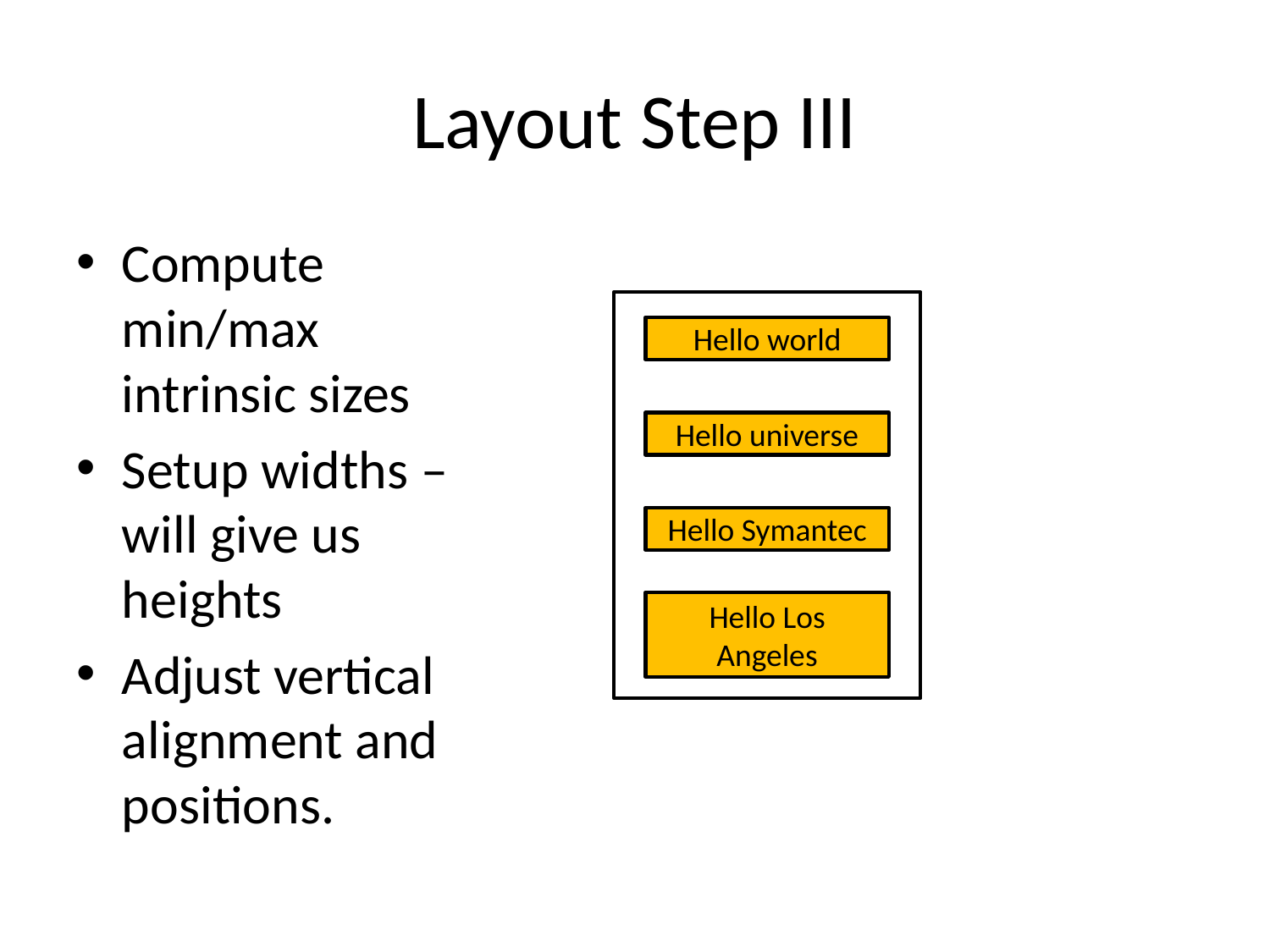

# Layout Step III
Compute min/max intrinsic sizes
Setup widths – will give us heights
Adjust vertical alignment and positions.

Hello world
Hello universe
Hello Symantec
Hello Los Angeles